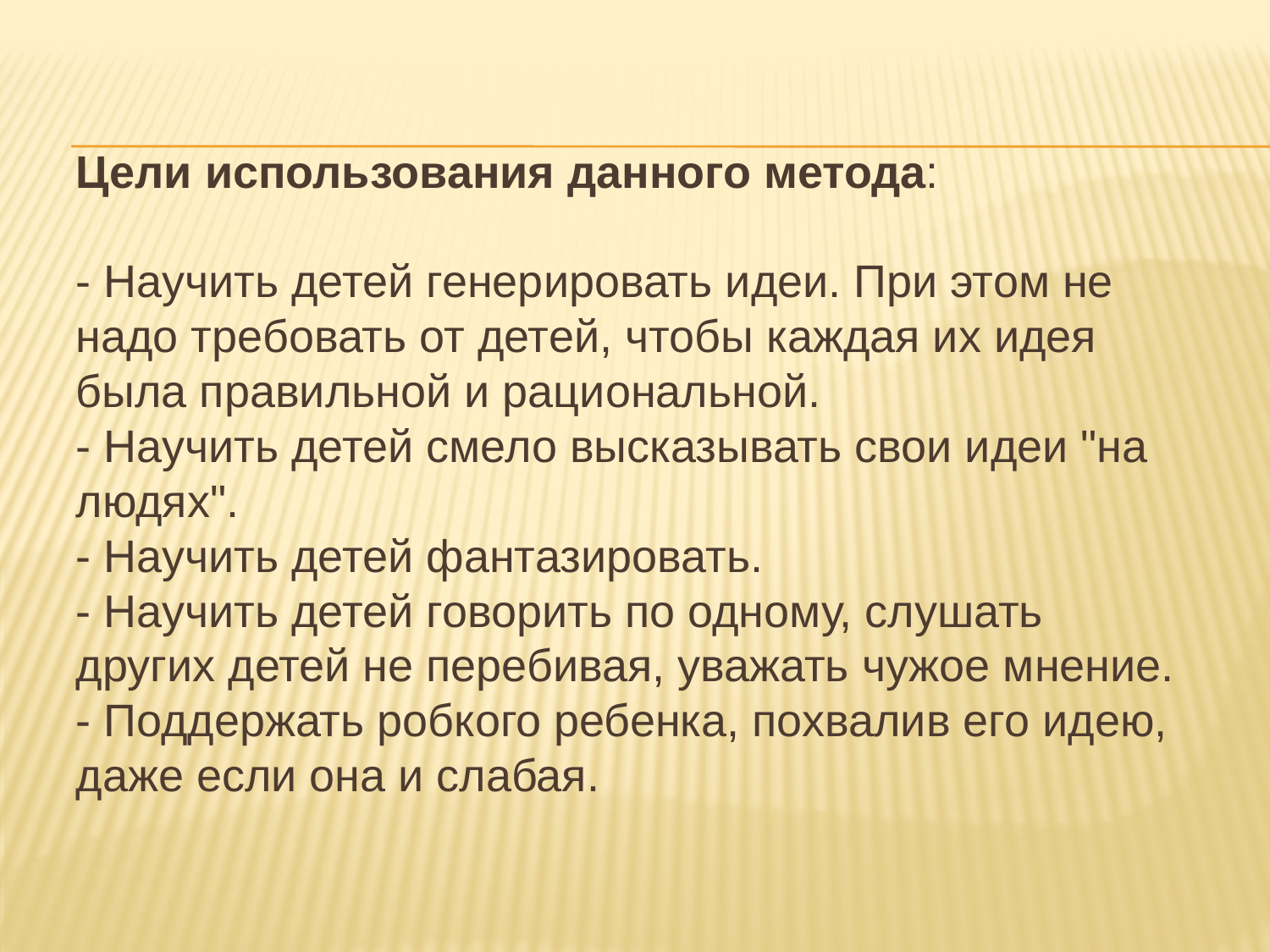

Цели использования данного метода: 
- Научить детей генерировать идеи. При этом не надо требовать от детей, чтобы каждая их идея была правильной и рациональной. 
- Научить детей смело высказывать свои идеи "на людях". 
- Научить детей фантазировать. 
- Научить детей говорить по одному, слушать других детей не перебивая, уважать чужое мнение. 
- Поддержать робкого ребенка, похвалив его идею, даже если она и слабая.